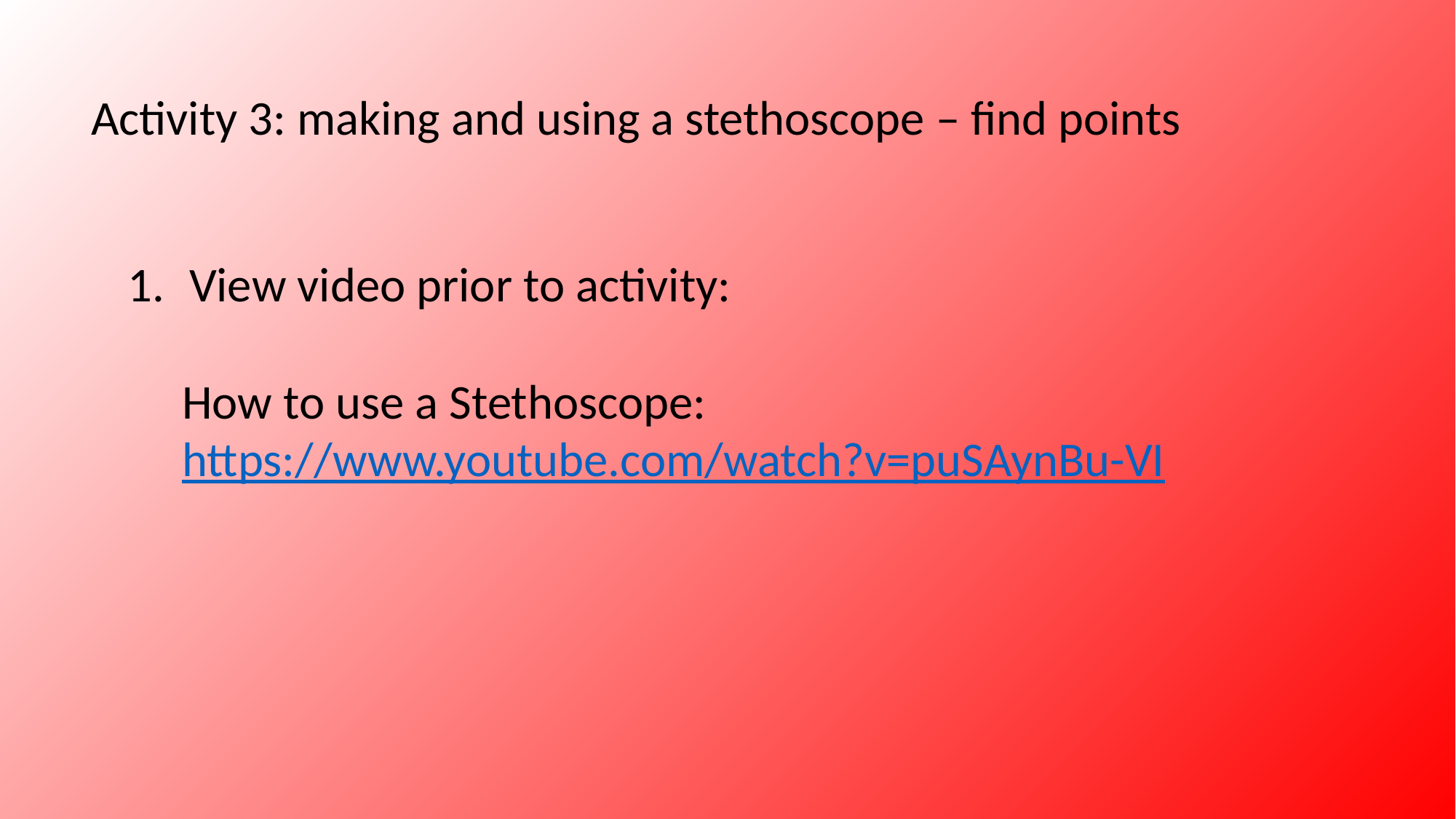

Activity 3: making and using a stethoscope – find points

View video prior to activity:

     How to use a Stethoscope:
     https://www.youtube.com/watch?v=puSAynBu-VI